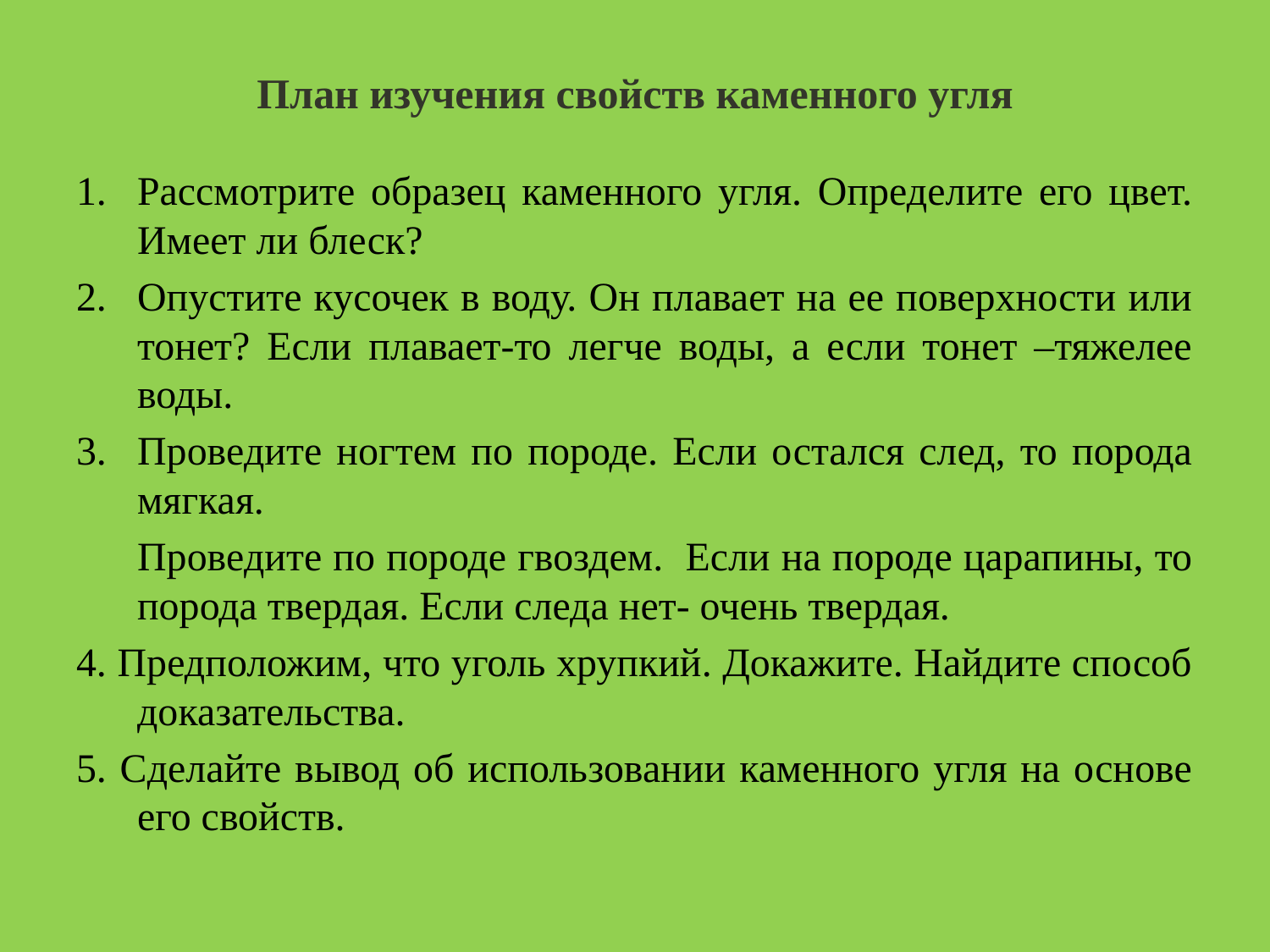

# План изучения свойств каменного угля
Рассмотрите образец каменного угля. Определите его цвет. Имеет ли блеск?
Опустите кусочек в воду. Он плавает на ее поверхности или тонет? Если плавает-то легче воды, а если тонет –тяжелее воды.
Проведите ногтем по породе. Если остался след, то порода мягкая.
	Проведите по породе гвоздем.  Если на породе царапины, то порода твердая. Если следа нет- очень твердая.
4. Предположим, что уголь хрупкий. Докажите. Найдите способ доказательства.
5. Сделайте вывод об использовании каменного угля на основе его свойств.